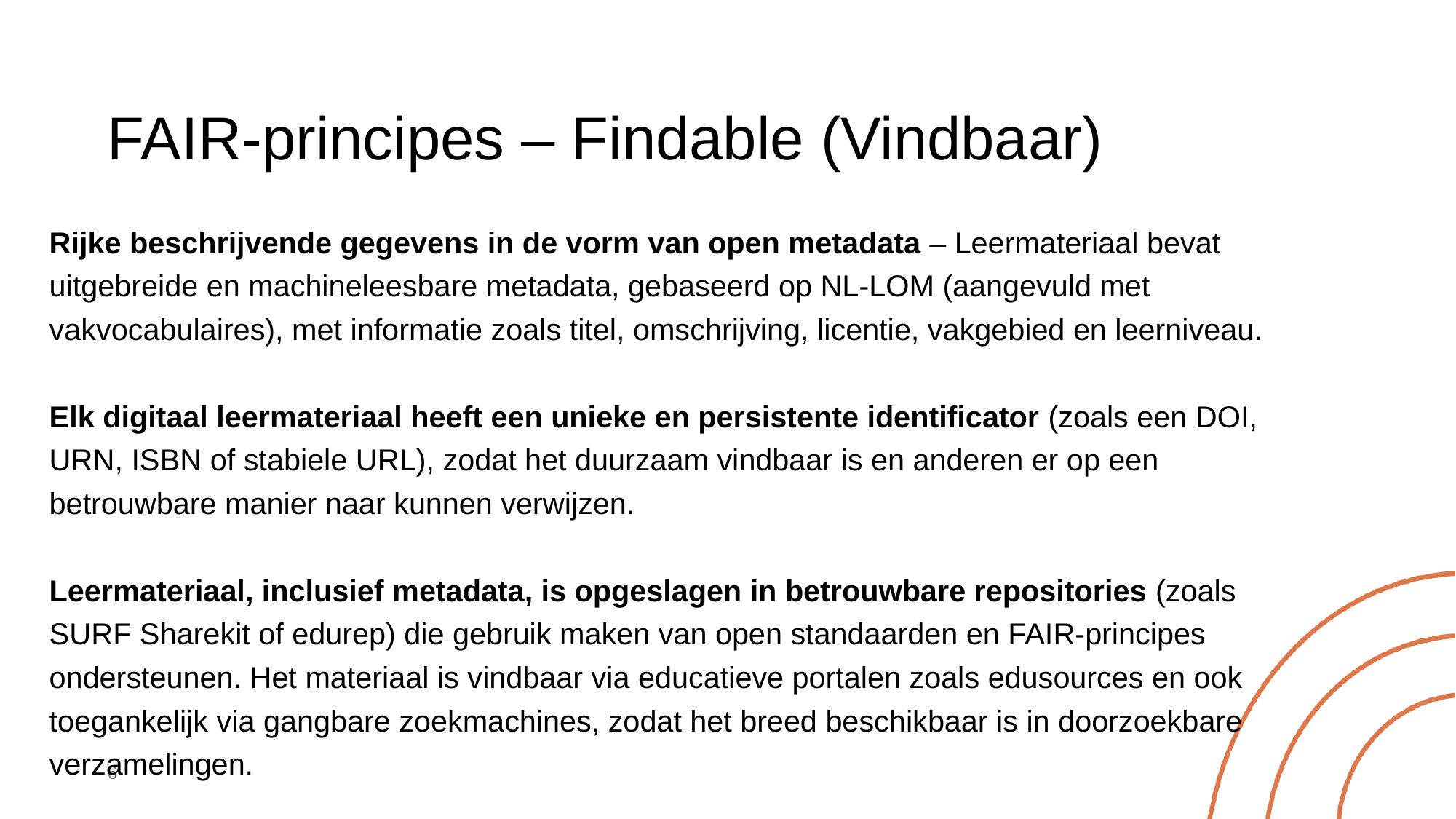

# FAIR-principes – Findable (Vindbaar)
Rijke beschrijvende gegevens in de vorm van open metadata – Leermateriaal bevat uitgebreide en machineleesbare metadata, gebaseerd op NL-LOM (aangevuld met vakvocabulaires), met informatie zoals titel, omschrijving, licentie, vakgebied en leerniveau.

Elk digitaal leermateriaal heeft een unieke en persistente identificator (zoals een DOI, URN, ISBN of stabiele URL), zodat het duurzaam vindbaar is en anderen er op een betrouwbare manier naar kunnen verwijzen.

Leermateriaal, inclusief metadata, is opgeslagen in betrouwbare repositories (zoals SURF Sharekit of edurep) die gebruik maken van open standaarden en FAIR-principes ondersteunen. Het materiaal is vindbaar via educatieve portalen zoals edusources en ook toegankelijk via gangbare zoekmachines, zodat het breed beschikbaar is in doorzoekbare verzamelingen.

6